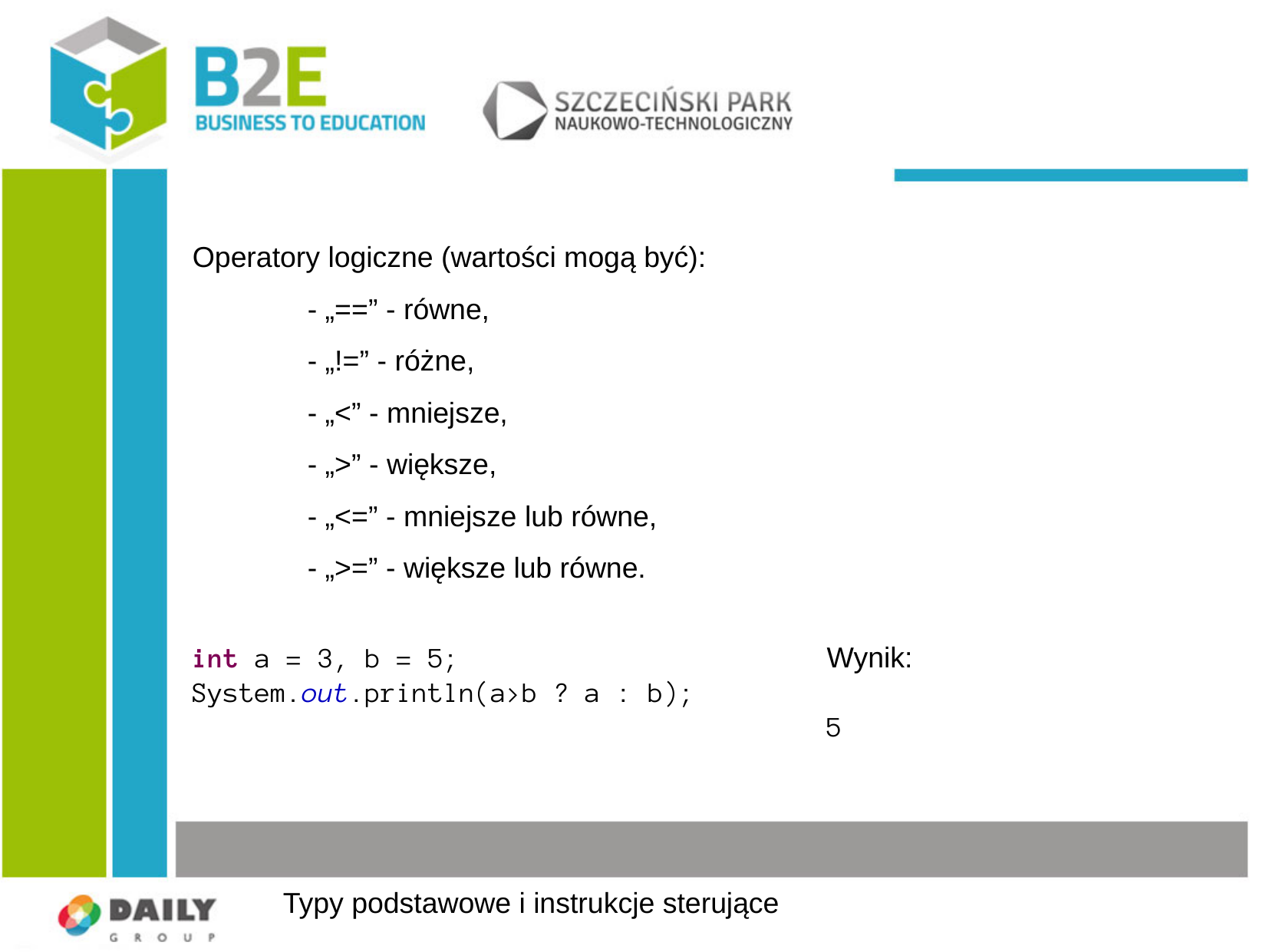

Operatory logiczne (wartości mogą być):
	- „==” - równe,
	- „!=” - różne,
	- „<” - mniejsze,
	- „>” - większe,
	- „<=” - mniejsze lub równe,
	- „>=” - większe lub równe.

int a = 3, b = 5;
System.out.println(a>b ? a : b);
Wynik:

5
Typy podstawowe i instrukcje sterujące